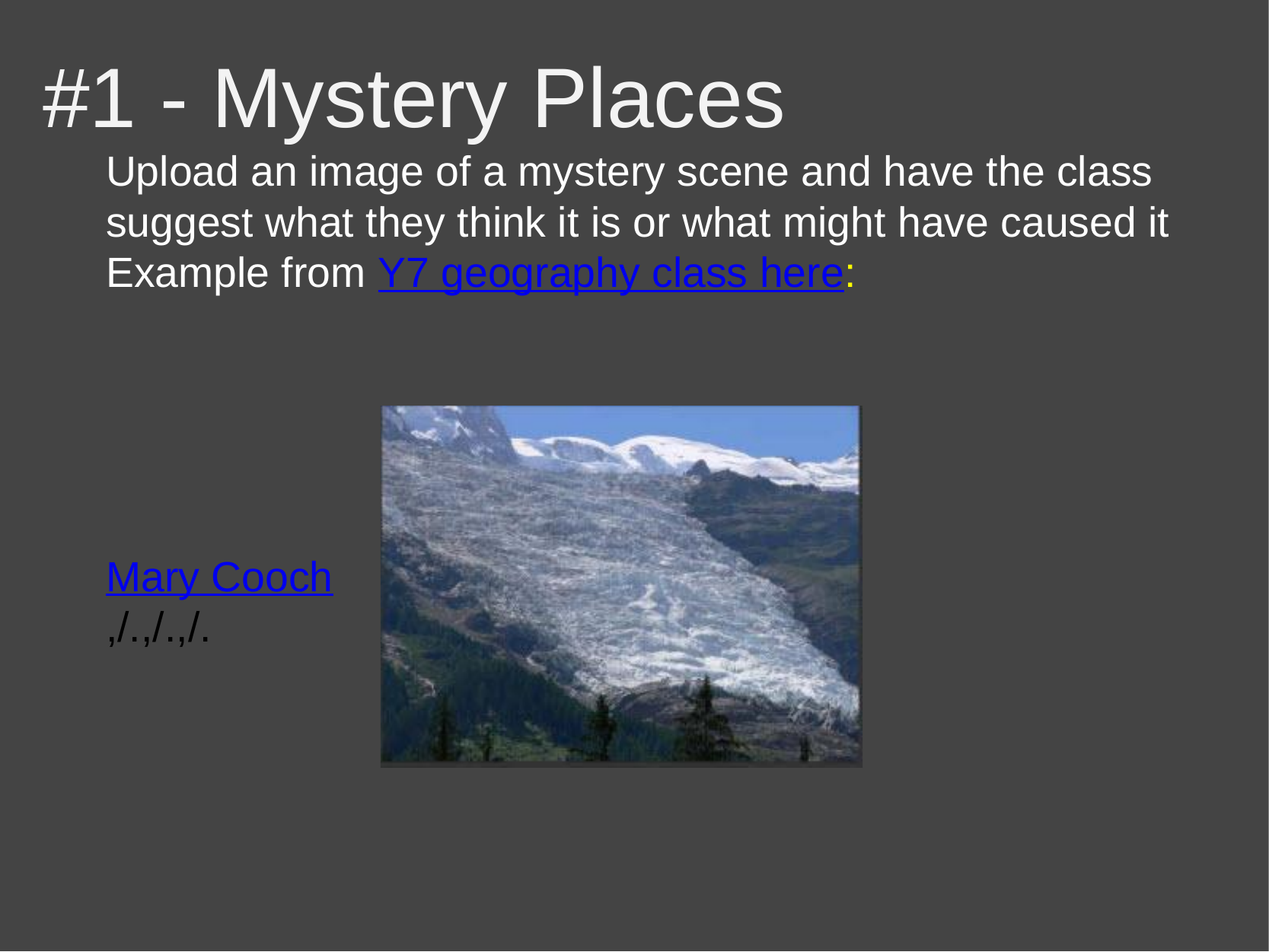

# #1 - Mystery Places
Upload an image of a mystery scene and have the class suggest what they think it is or what might have caused it
Example from Y7 geography class here:

Mary Cooch
,/.,/.,/.